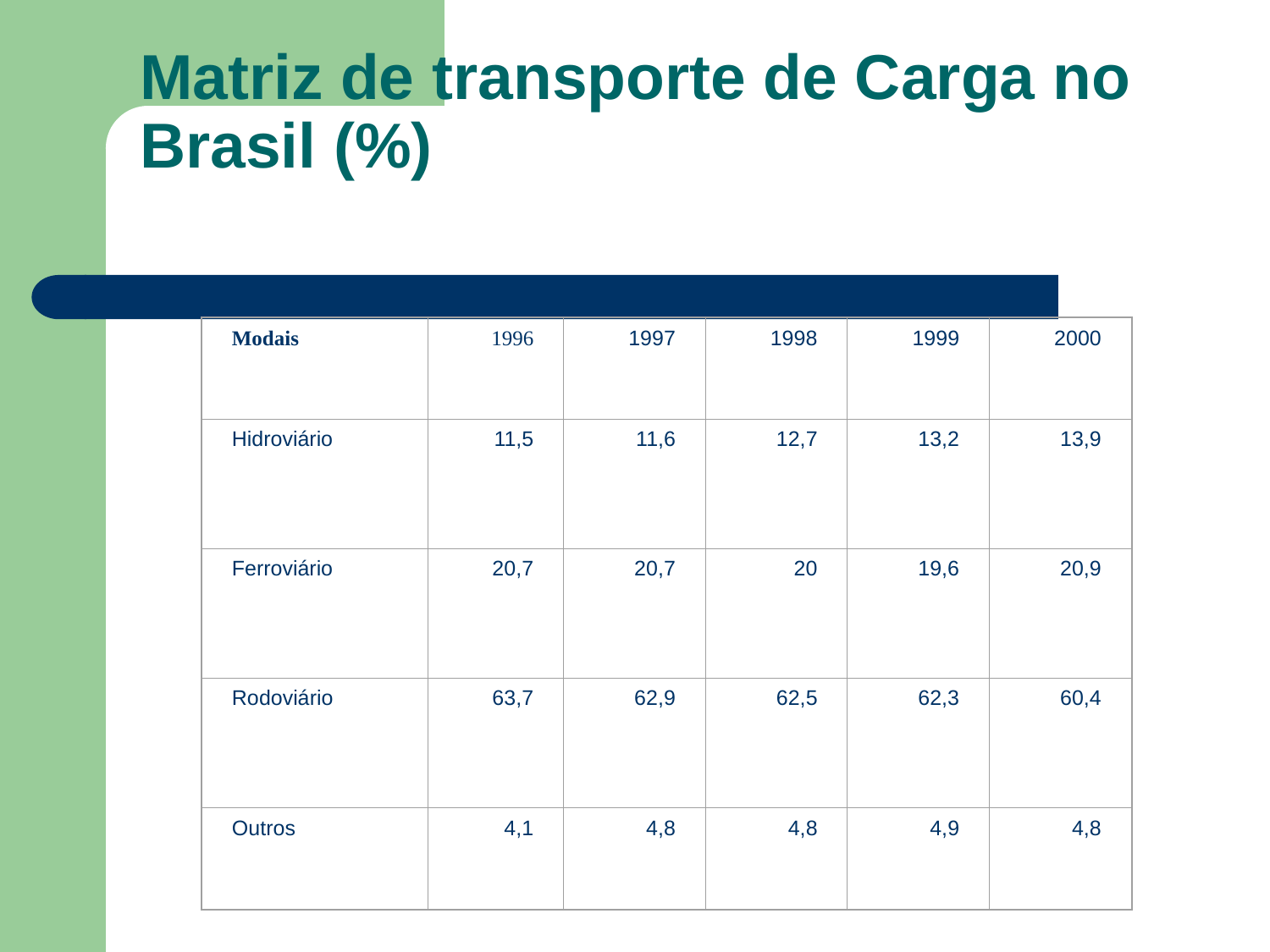

# Matriz de transporte de Carga no Brasil (%)

Modais

1996

1997

1998

1999

2000

Hidroviário

11,5

11,6

12,7

13,2

13,9

Ferroviário

20,7

20,7

20

19,6

20,9

Rodoviário

63,7

62,9

62,5

62,3

60,4

Outros

4,1

4,8

4,8

4,9

4,8